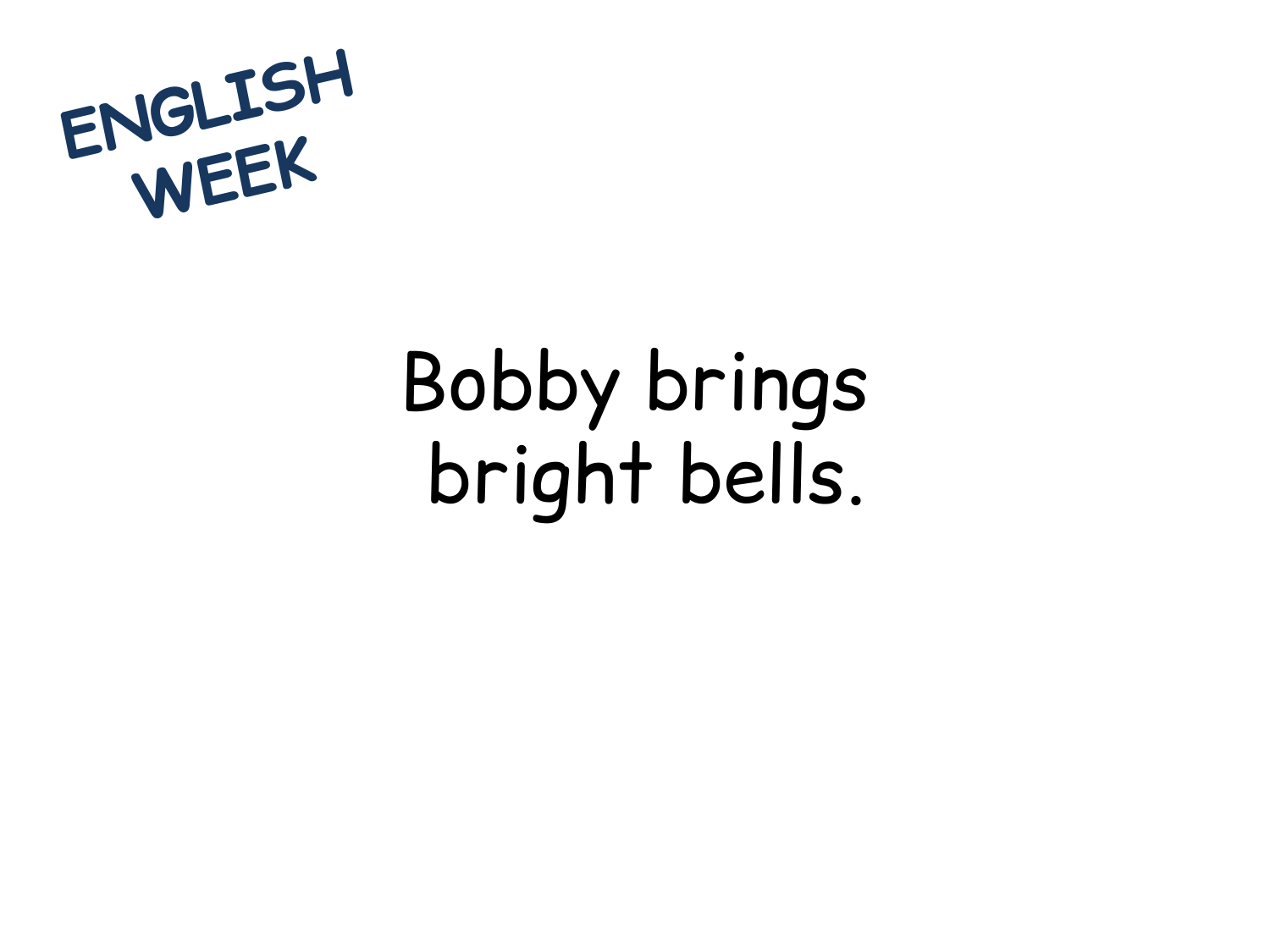

English week
# Bobby brings bright bells.